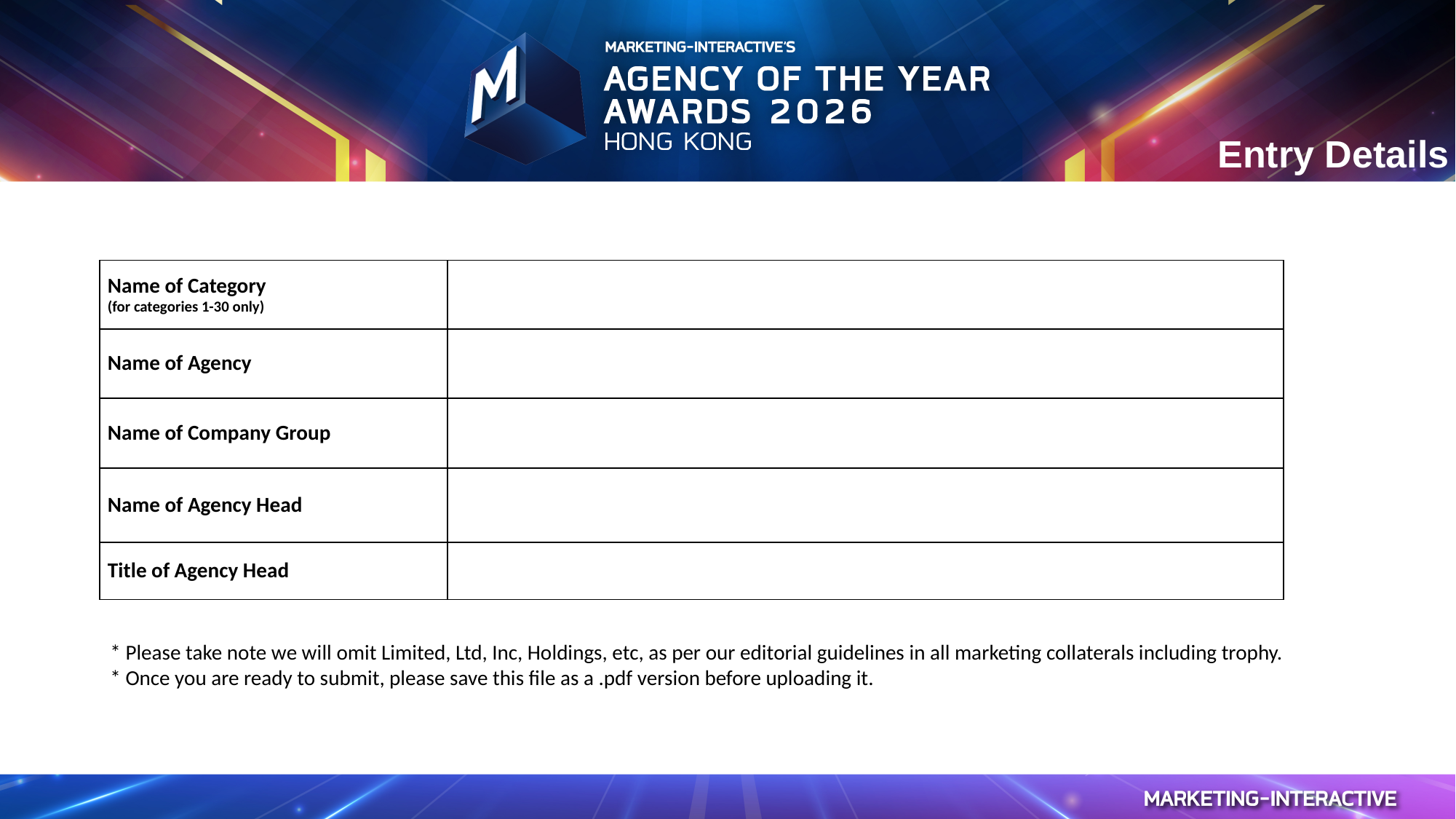

Entry Details

| Name of Category (for categories 1-30 only) |  |
| --- | --- |
| Name of Agency |  |
| Name of Company Group |  |
| Name of Agency Head |  |
| Title of Agency Head |  |
* Please take note we will omit Limited, Ltd, Inc, Holdings, etc, as per our editorial guidelines in all marketing collaterals including trophy.
* Once you are ready to submit, please save this file as a .pdf version before uploading it.